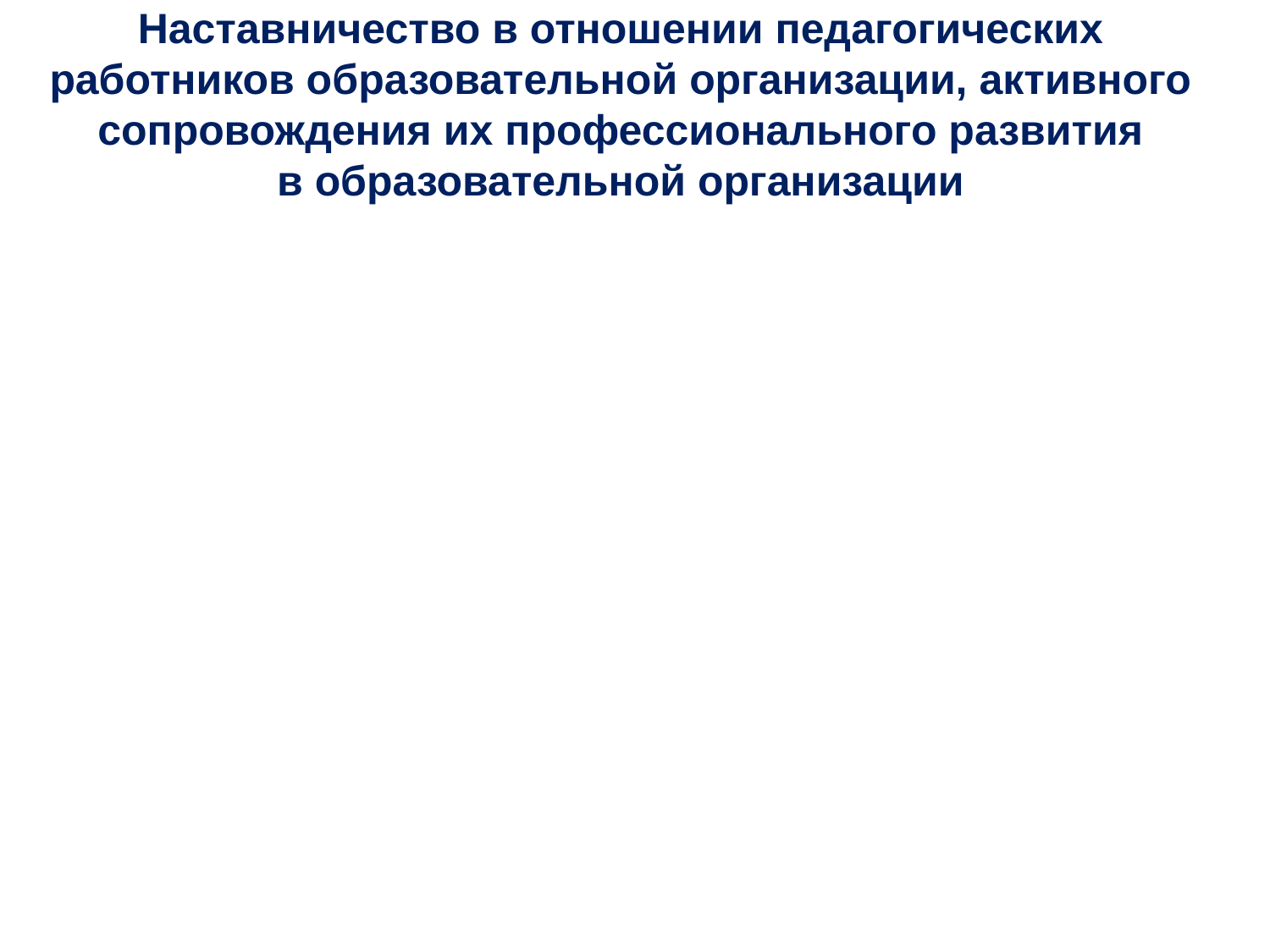

# Наставничество в отношении педагогических работников образовательной организации, активного сопровождения их профессионального развития в образовательной организации